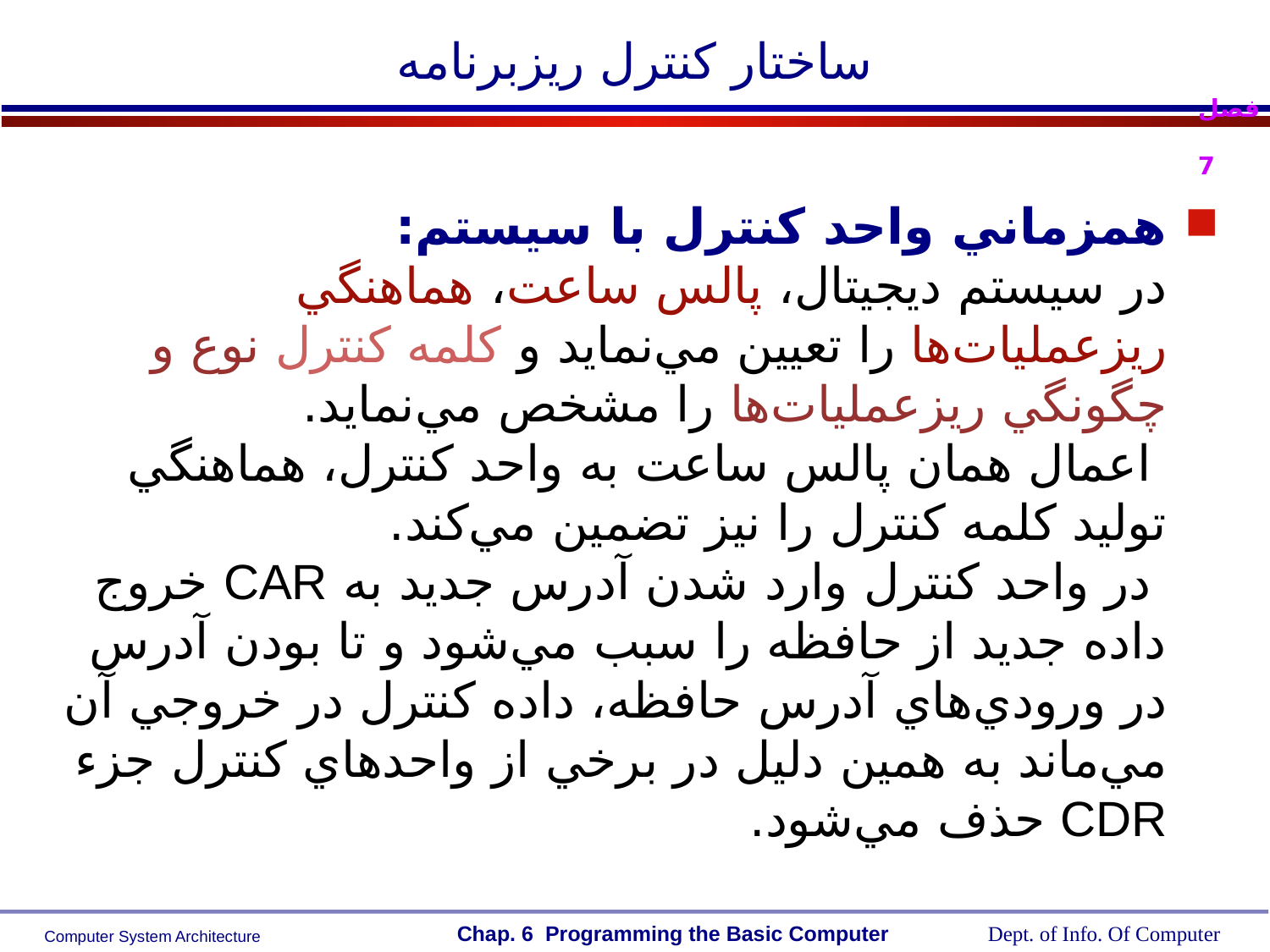

# ساختار کنترل ريزبرنامه
همزماني واحد کنترل با سيستم:
در سيستم ديجيتال، پالس ساعت، هماهنگي ريزعمليات‌ها را تعيين مي‌نمايد و کلمه کنترل نوع و چگونگي ريزعمليات‌ها را مشخص مي‌نمايد.
 اعمال همان پالس ساعت به واحد کنترل، هماهنگي توليد کلمه کنترل را نيز تضمين مي‌کند.
 در واحد کنترل وارد شدن آدرس جديد به CAR خروج داده جديد از حافظه را سبب مي‌شود و تا بودن آدرس در ورودي‌هاي آدرس حافظه، داده کنترل در خروجي آن مي‌ماند به همين دليل در برخي از واحد‌هاي کنترل جزء CDR حذف مي‌شود.